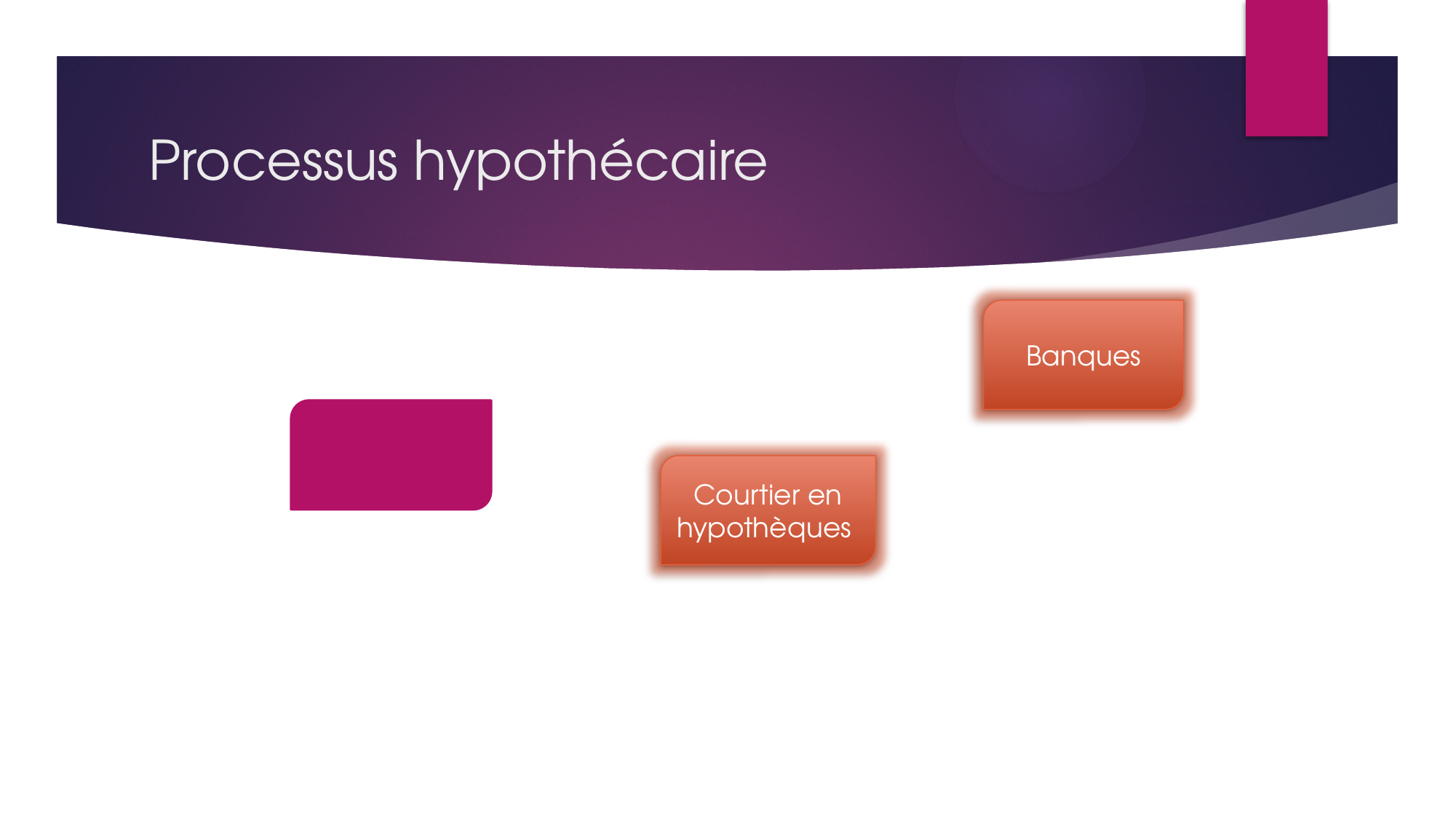

# Processus hypothécaire
Banques

Courtier en hypothèques